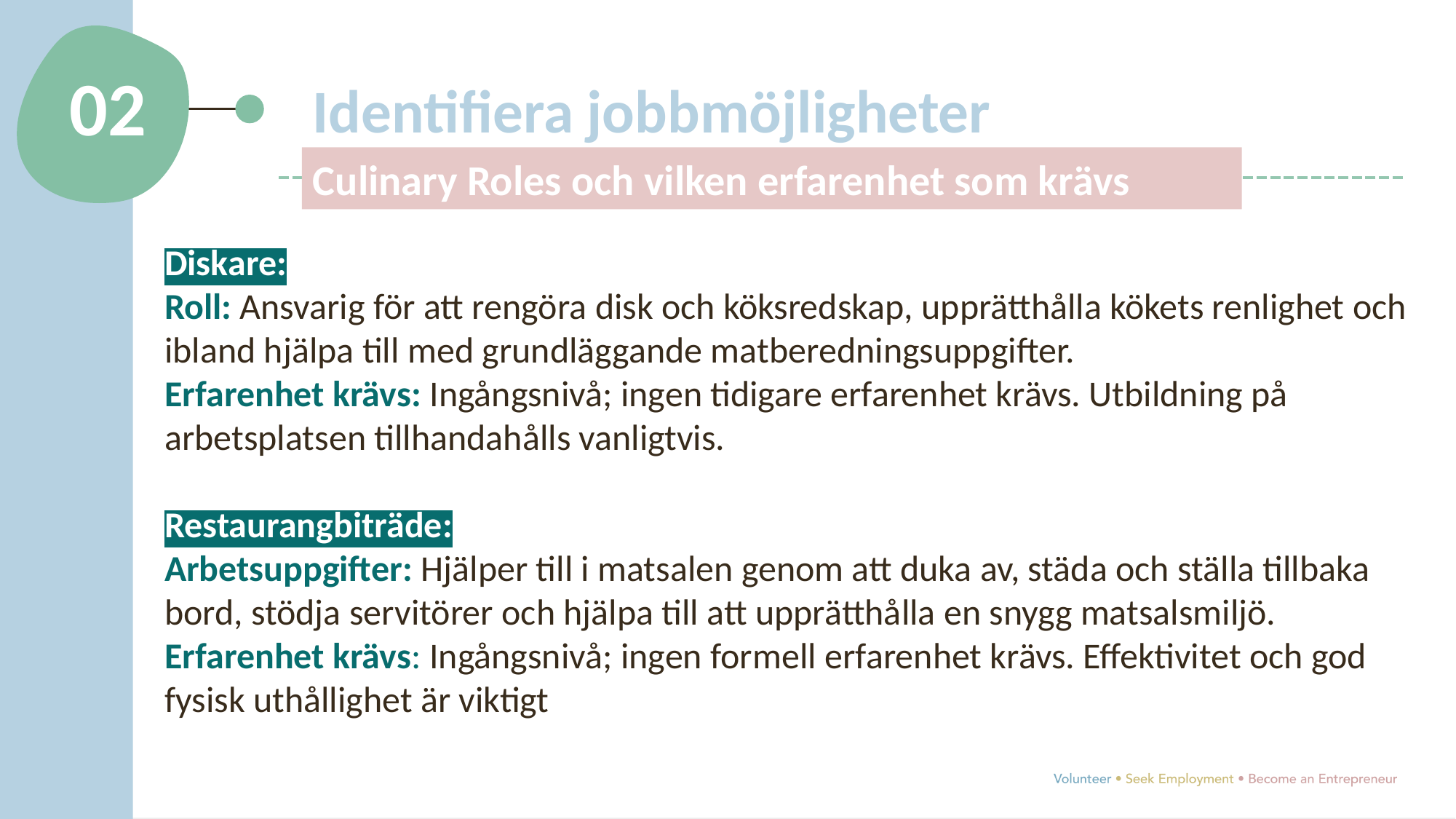

02
Identifiera jobbmöjligheter

Culinary Roles och vilken erfarenhet som krävs
Diskare:
Roll: Ansvarig för att rengöra disk och köksredskap, upprätthålla kökets renlighet och ibland hjälpa till med grundläggande matberedningsuppgifter.
Erfarenhet krävs: Ingångsnivå; ingen tidigare erfarenhet krävs. Utbildning på arbetsplatsen tillhandahålls vanligtvis.

Restaurangbiträde:
Arbetsuppgifter: Hjälper till i matsalen genom att duka av, städa och ställa tillbaka bord, stödja servitörer och hjälpa till att upprätthålla en snygg matsalsmiljö.
Erfarenhet krävs: Ingångsnivå; ingen formell erfarenhet krävs. Effektivitet och god fysisk uthållighet är viktigt

.